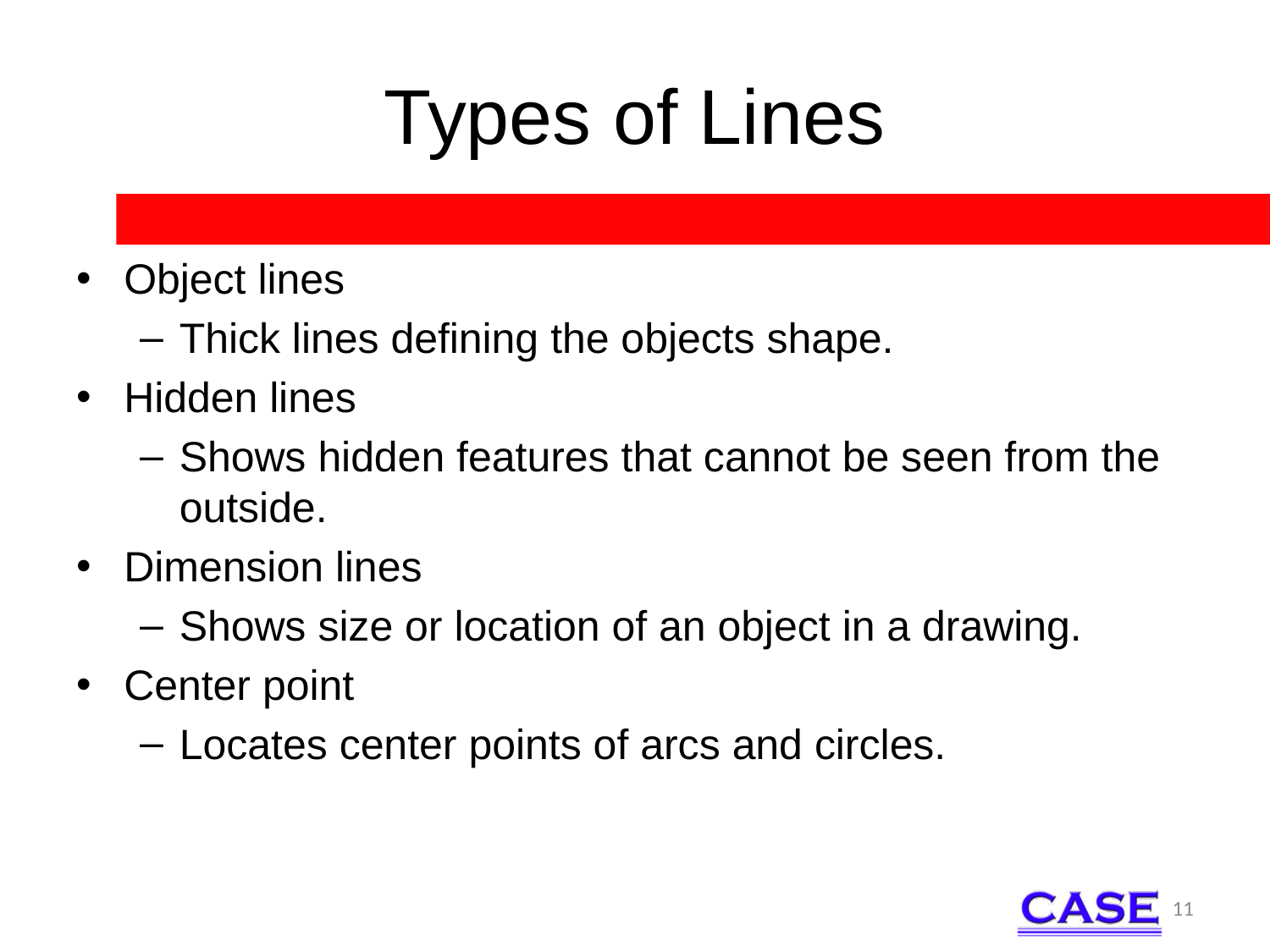

# Types of Lines
Object lines
Thick lines defining the objects shape.
Hidden lines
Shows hidden features that cannot be seen from the outside.
Dimension lines
Shows size or location of an object in a drawing.
Center point
Locates center points of arcs and circles.

11